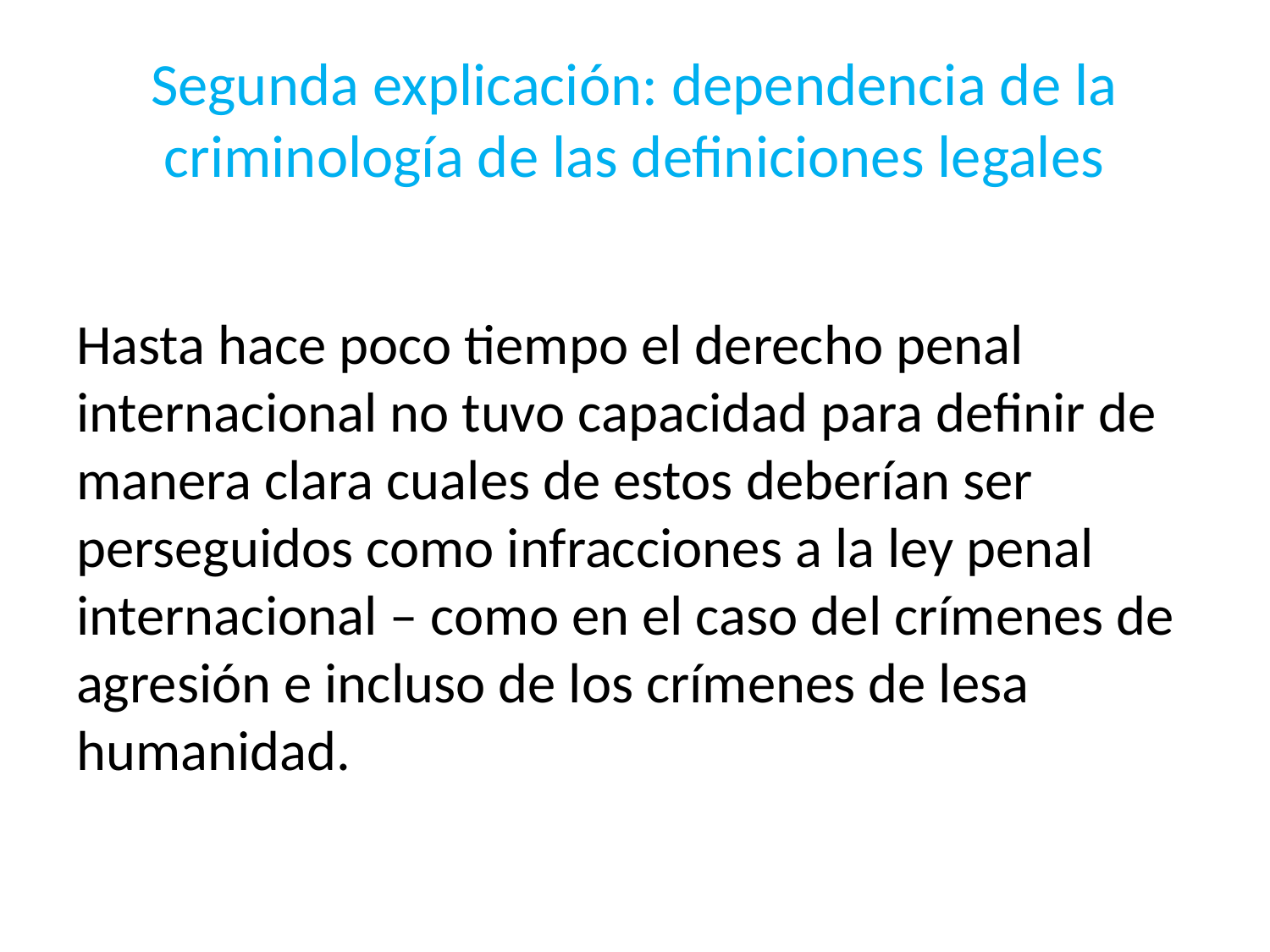

# Segunda explicación: dependencia de la criminología de las definiciones legales

Hasta hace poco tiempo el derecho penal internacional no tuvo capacidad para definir de manera clara cuales de estos deberían ser perseguidos como infracciones a la ley penal internacional – como en el caso del crímenes de agresión e incluso de los crímenes de lesa humanidad.